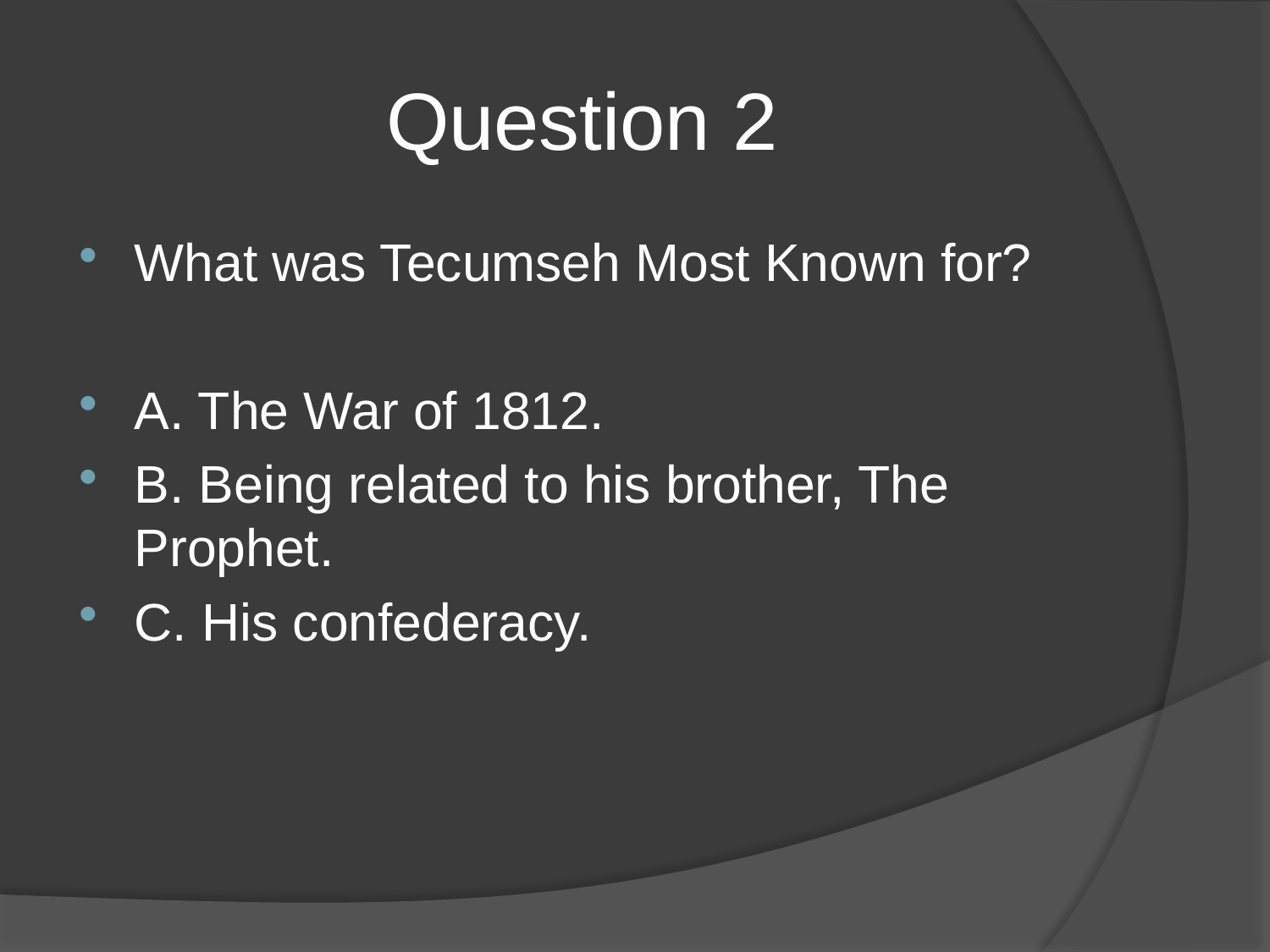

# Question 2
What was Tecumseh Most Known for?

A. The War of 1812.
B. Being related to his brother, The Prophet.
C. His confederacy.